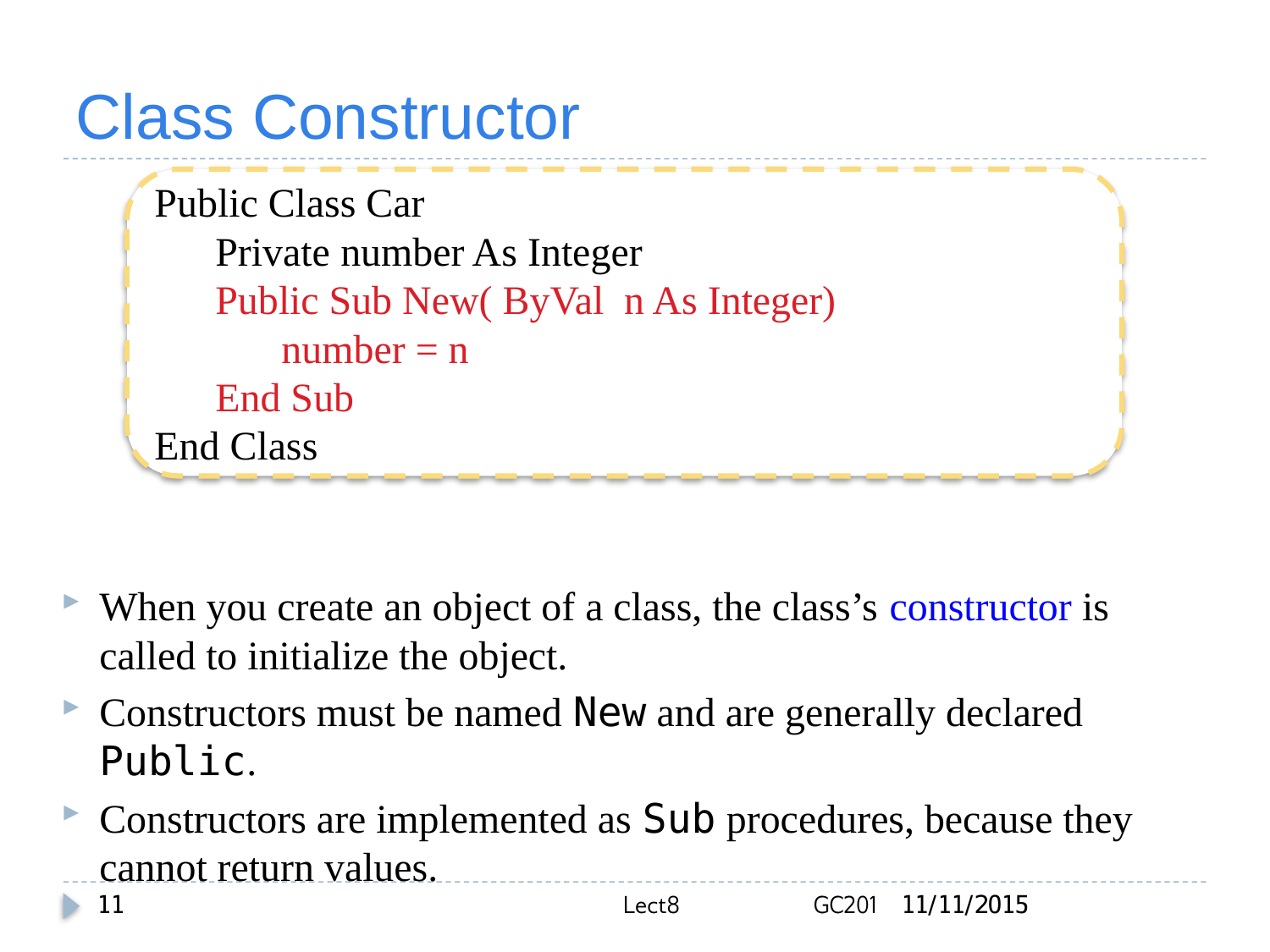

# Class Constructor
Public Class Car
      Private number As Integer
      Public Sub New( ByVal  n As Integer)
	number = n
      End Sub
End Class

When you create an object of a class, the class’s constructor is called to initialize the object.
Constructors must be named New and are generally declared Public.
Constructors are implemented as Sub procedures, because they cannot return values.

11
Lect8                  GC201
11/11/2015